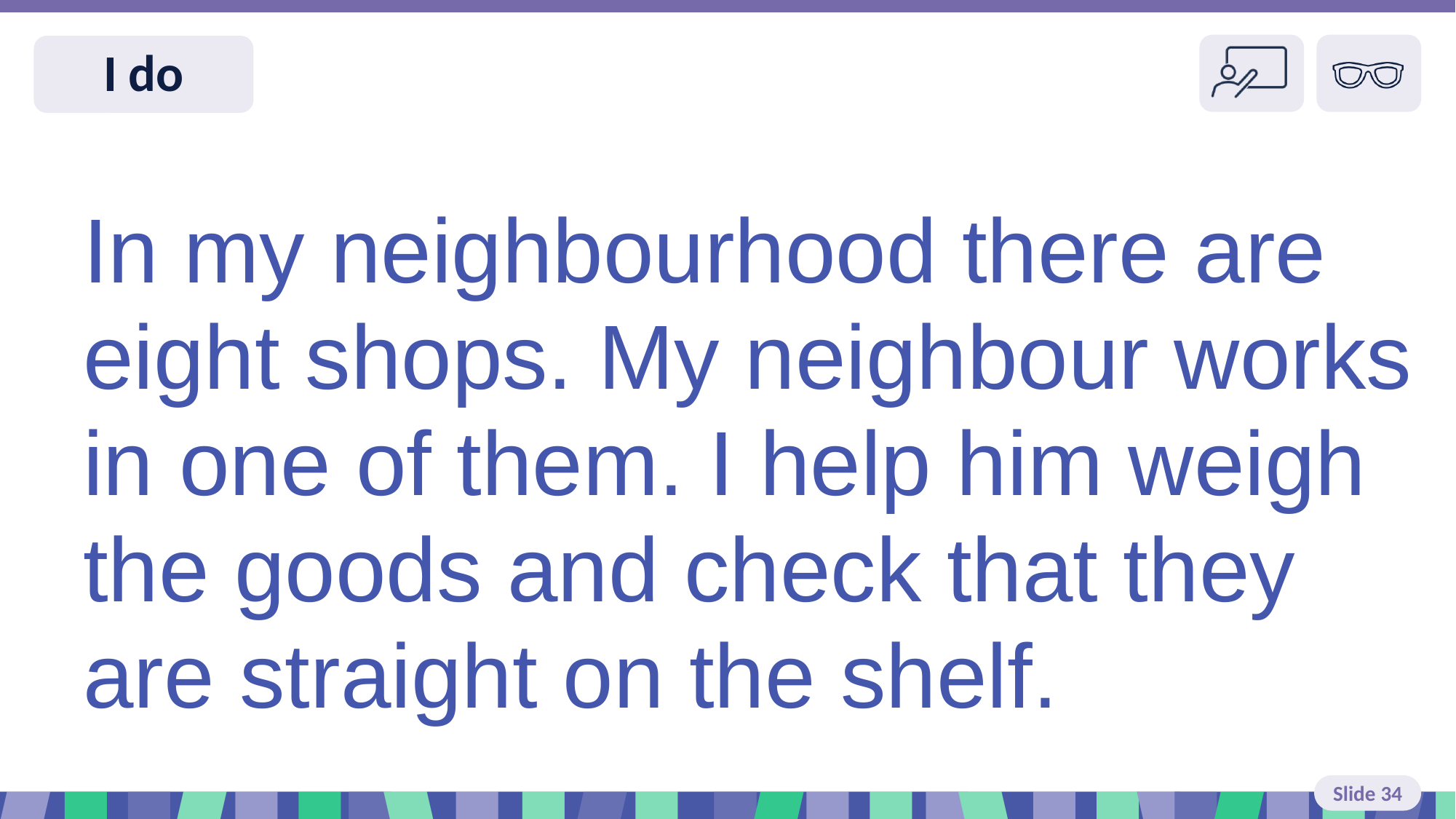

Slide 34 I do
In my neighbourhood there are eight shops. My neighbour works in one of them. I help him weigh the goods and check that they are straight on the shelf.